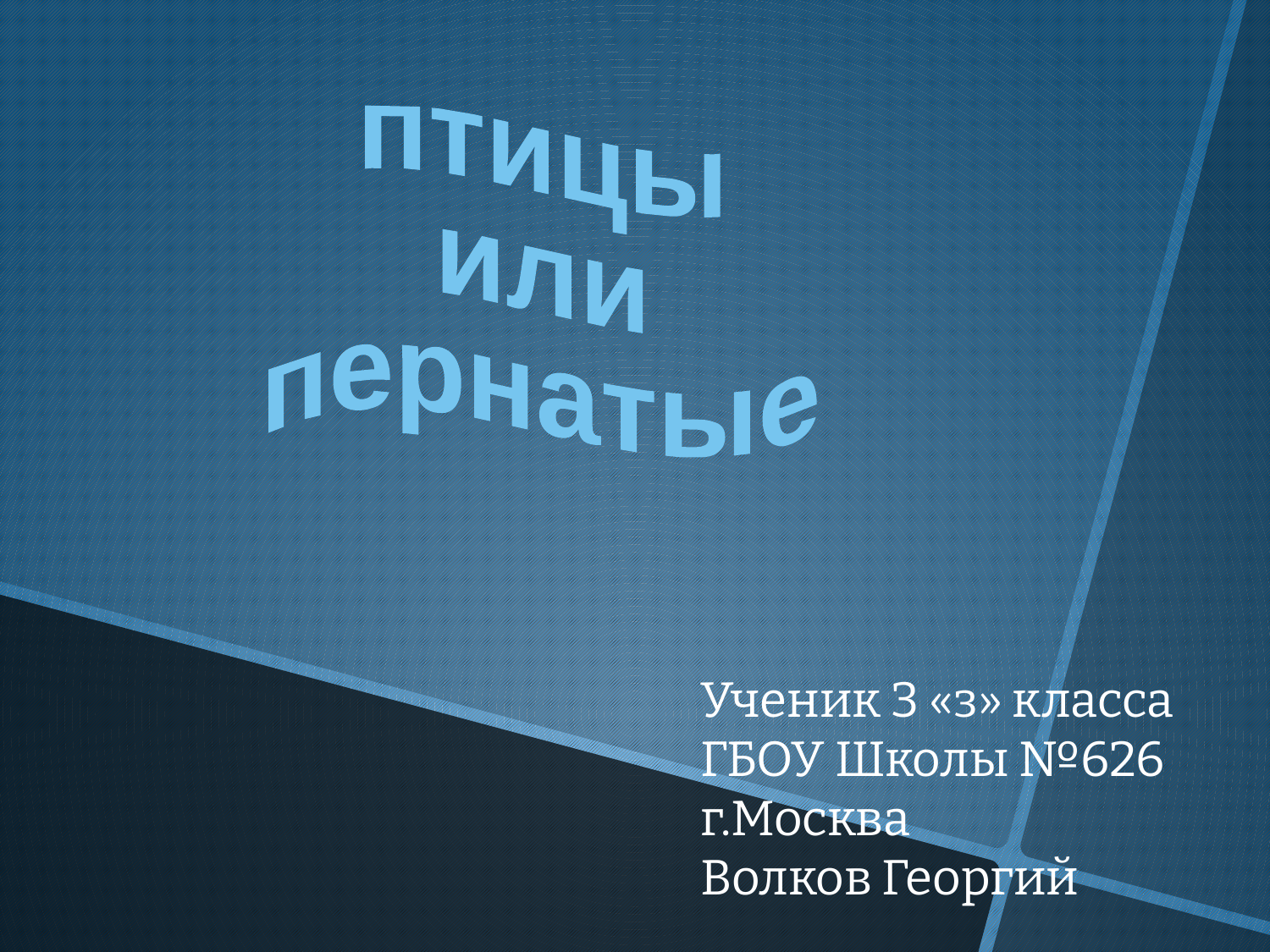

птицы
или
пернатые
Ученик 3 «з» класса
ГБОУ Школы №626
г.Москва
Волков Георгий